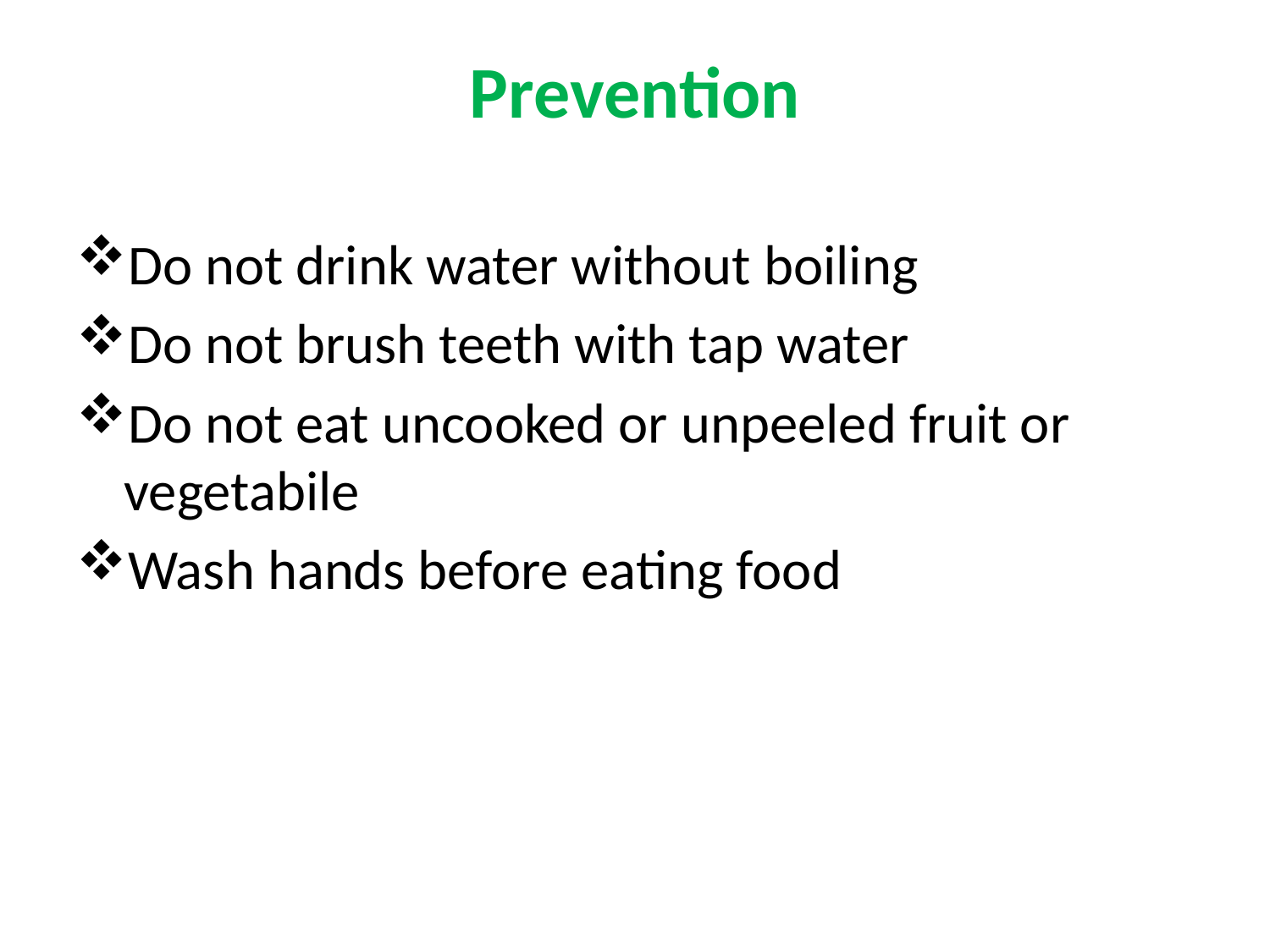

# Prevention
Do not drink water without boiling
Do not brush teeth with tap water
Do not eat uncooked or unpeeled fruit or  vegetabile
Wash hands before eating food